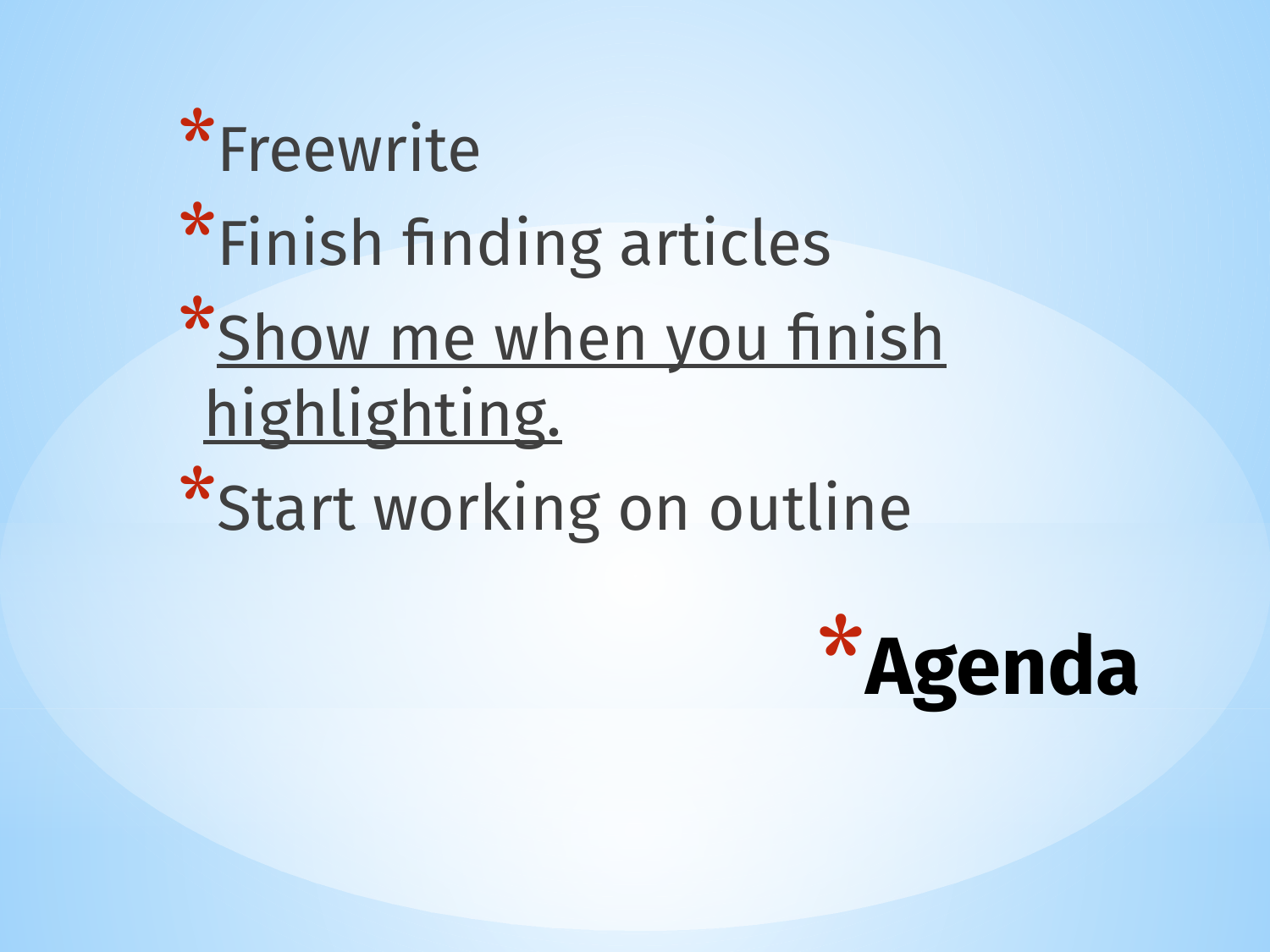

Freewrite
Finish finding articles
Show me when you finish highlighting.
Start working on outline

# Agenda